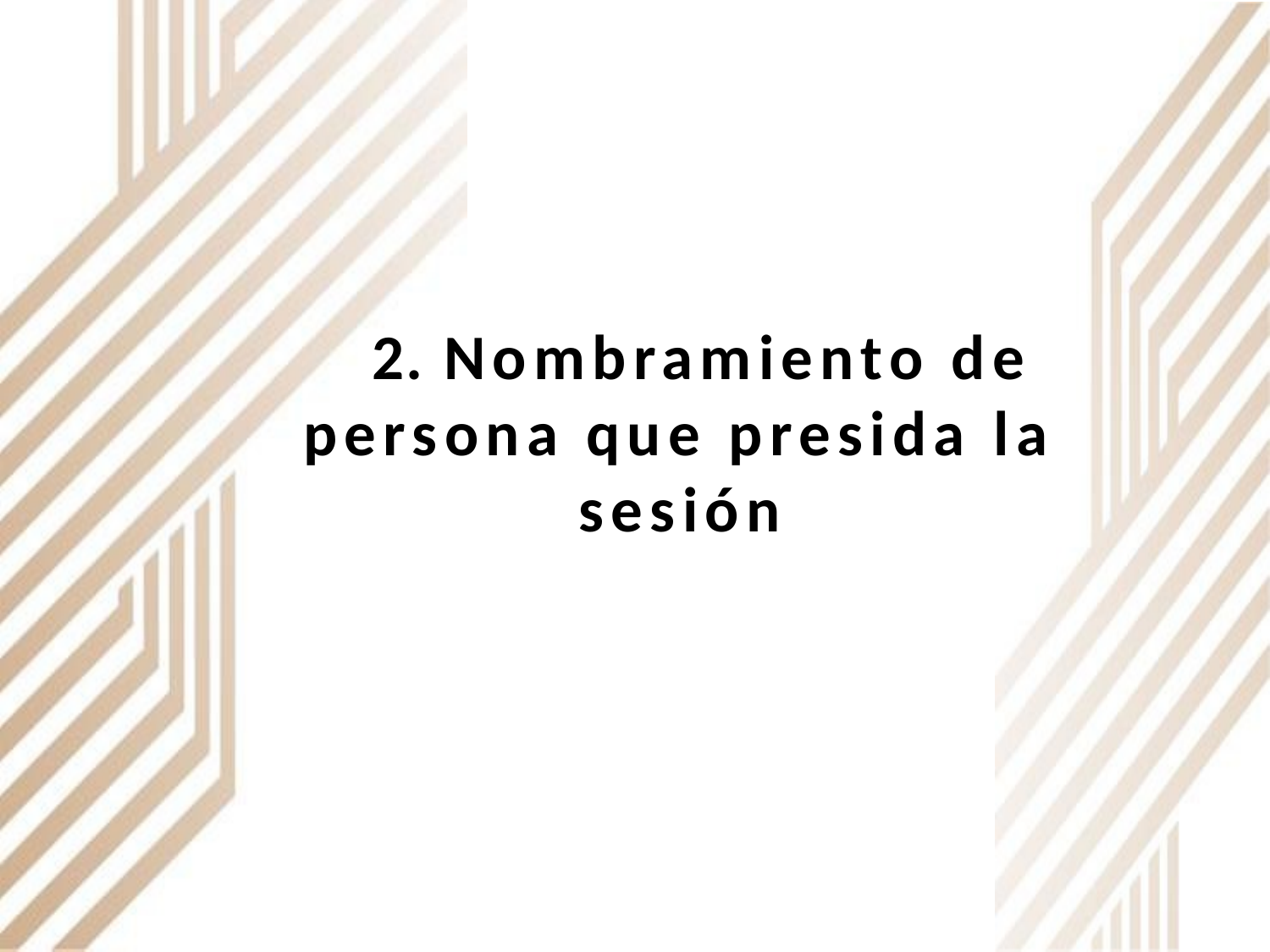

# 2. Nombramiento de persona que presida la sesión